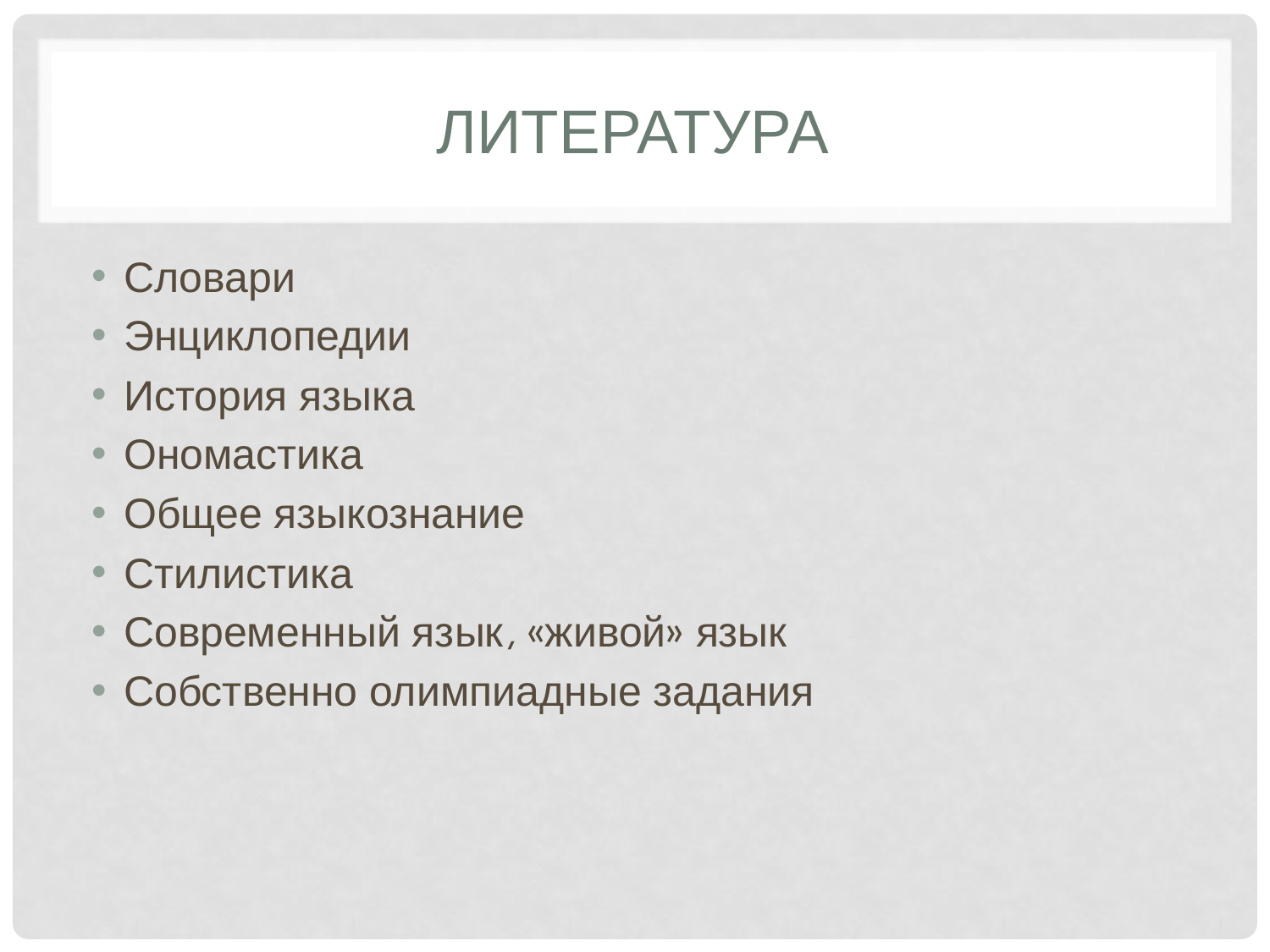

# ЛИтература
Словари
Энциклопедии
История языка
Ономастика
Общее языкознание
Стилистика
Современный язык, «живой» язык
Собственно олимпиадные задания